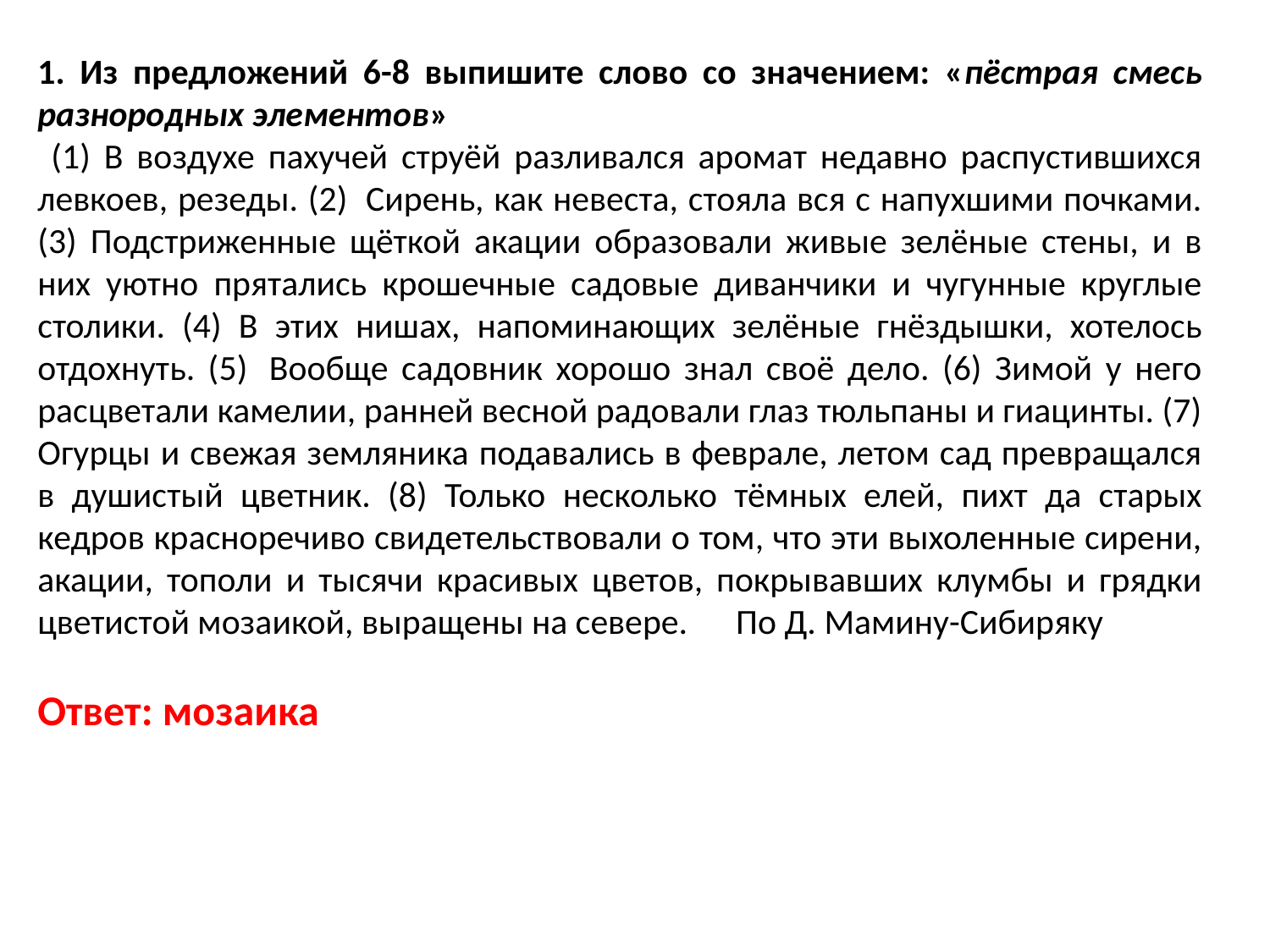

1. Из предложений 6-8 выпишите слово со значением: «пёстрая смесь разнородных элементов»
 (1) В воздухе пахучей струёй разливался аромат недавно распустившихся левкоев, резеды. (2)  Сирень, как невеста, стояла вся с напухшими почками. (3) Подстриженные щёткой акации образовали живые зелёные стены, и в них уютно прятались крошечные садовые диванчики и чугунные круглые столики. (4) В этих нишах, напоминающих зелёные гнёздышки, хотелось отдохнуть. (5)  Вообще садовник хорошо знал своё дело. (6) Зимой у него расцветали камелии, ранней весной радовали глаз тюльпаны и гиацинты. (7) Огурцы и свежая земляника подавались в феврале, летом сад превращался в душистый цветник. (8) Только несколько тёмных елей, пихт да старых кедров красноречиво свидетельствовали о том, что эти выхоленные сирени, акации, тополи и тысячи красивых цветов, покрывавших клумбы и грядки цветистой мозаикой, выращены на севере.      По Д. Мамину-Сибиряку

Ответ: мозаика